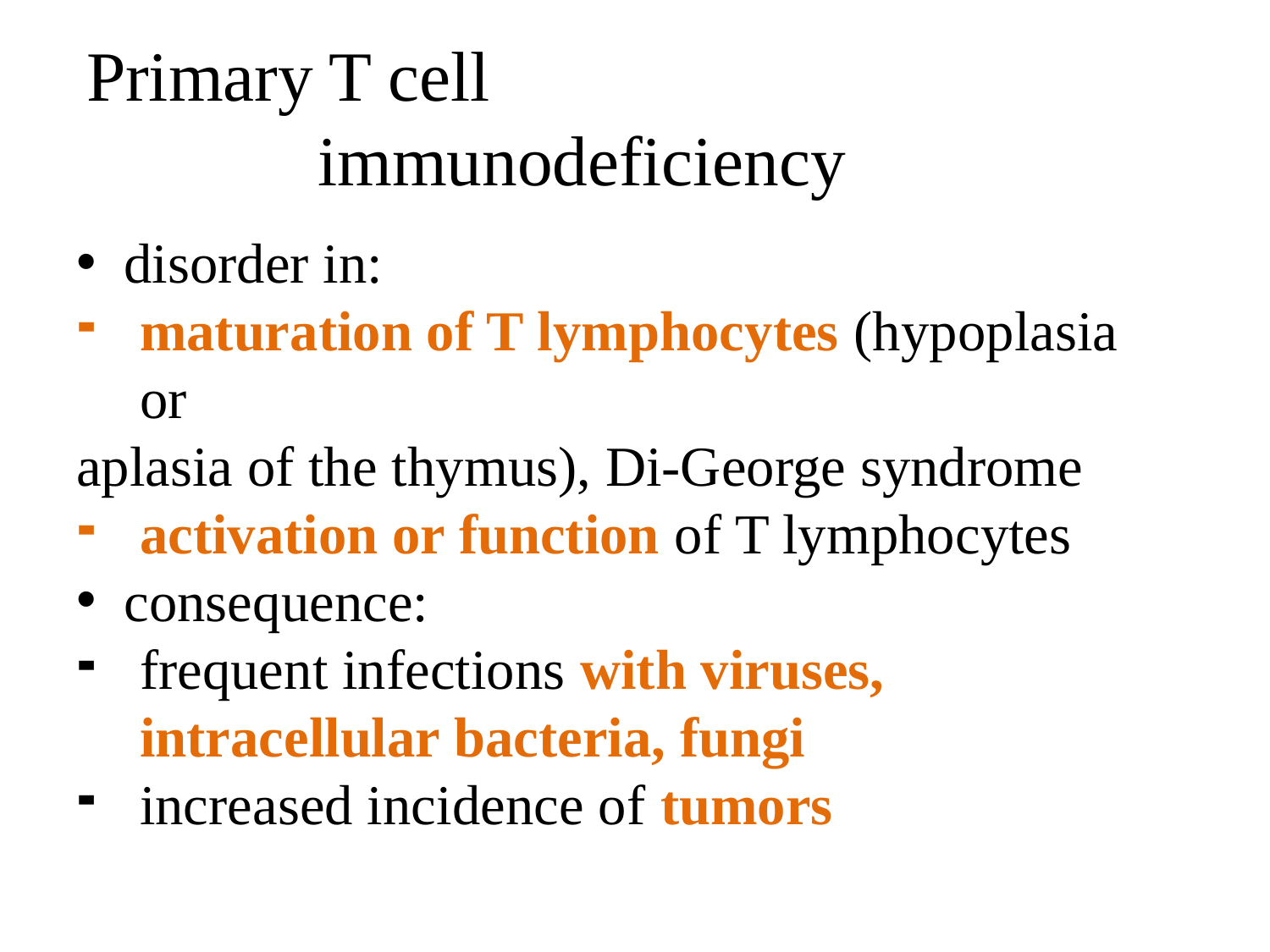

# Primary T cell
immunodeficiency
disorder in:
maturation of T lymphocytes (hypoplasia or
aplasia of the thymus), Di-George syndrome
activation or function of T lymphocytes
consequence:
frequent infections with viruses, intracellular bacteria, fungi
increased incidence of tumors